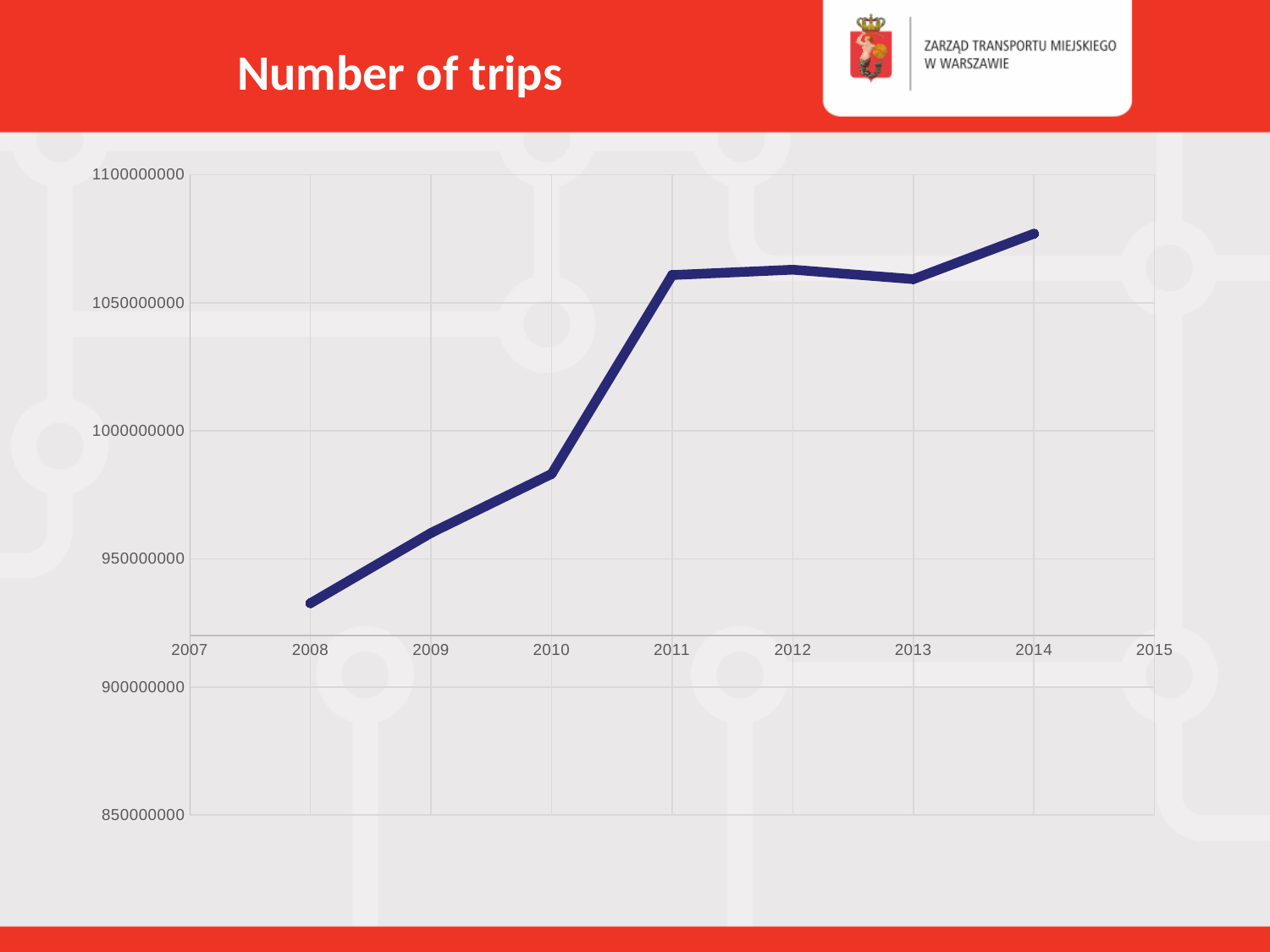

Number of trips

### Chart

| Category |  |
|---|---|